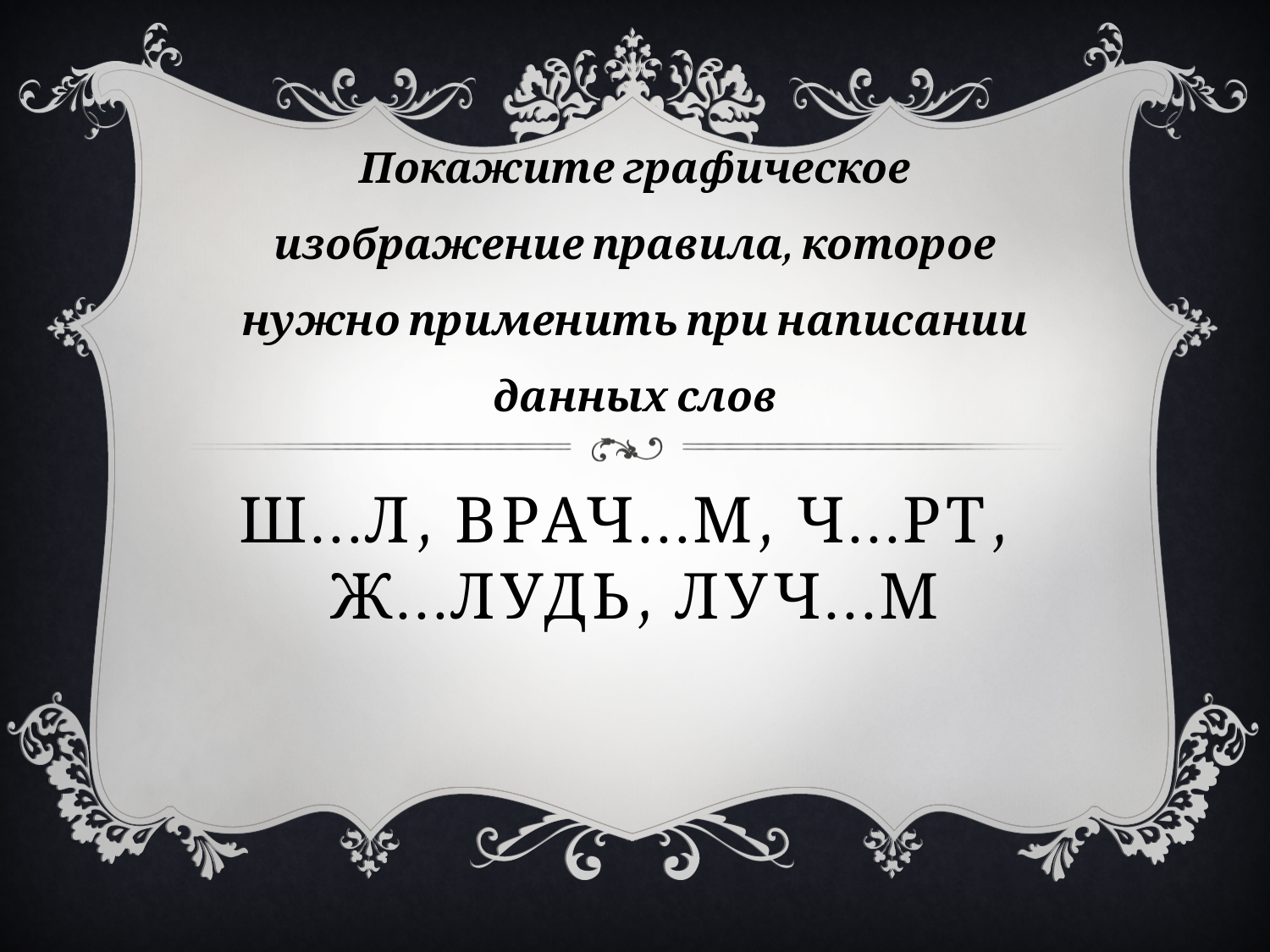

Покажите графическое изображение правила, которое нужно применить при написании данных слов
# Ш…л, врач…м, ч…рт, ж…лудь, луч…м